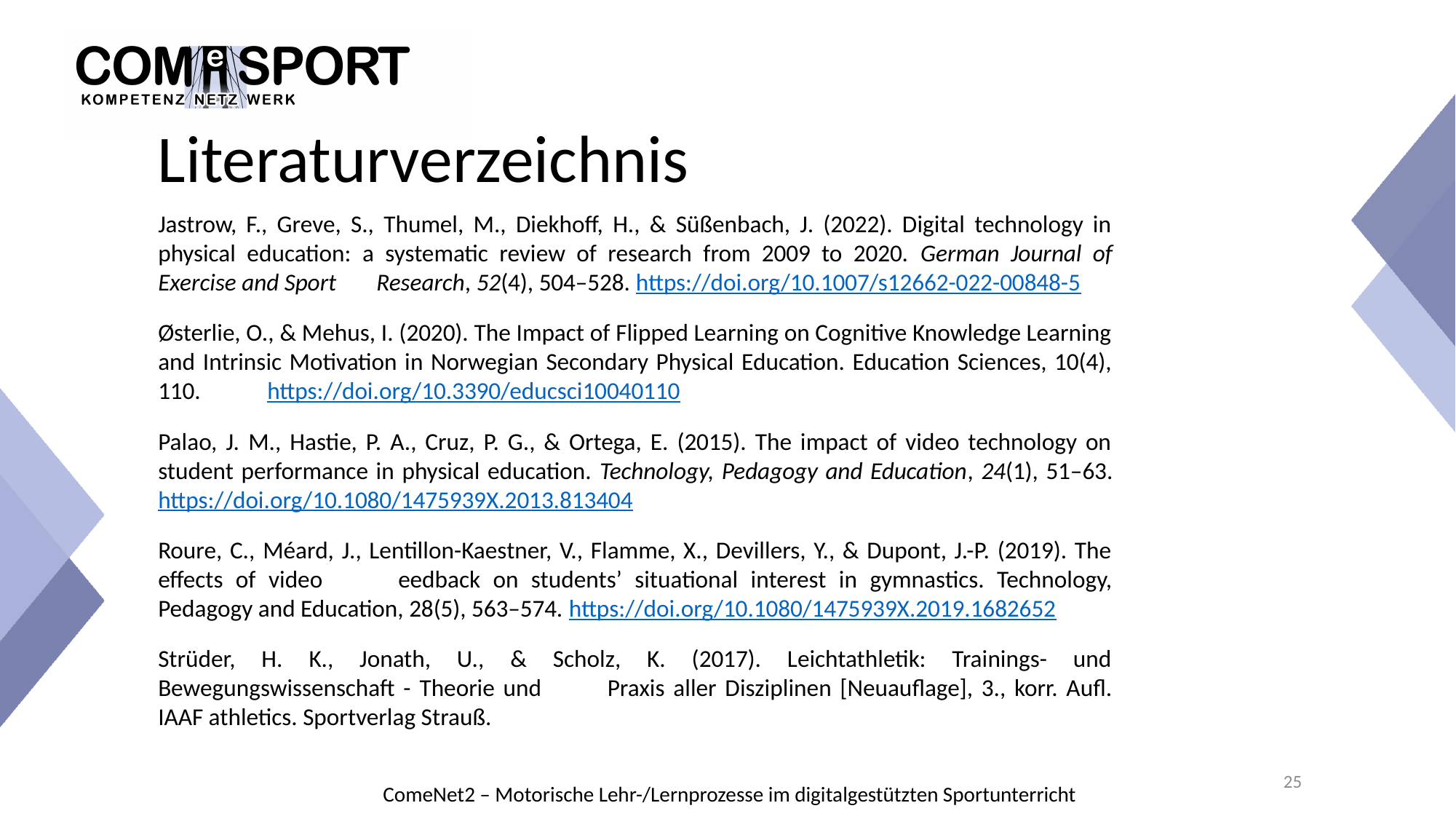

# Literaturverzeichnis
Jastrow, F., Greve, S., Thumel, M., Diekhoff, H., & Süßenbach, J. (2022). Digital technology in physical education: a systematic review of research from 2009 to 2020. German Journal of Exercise and Sport 	Research, 52(4), 504–528. https://doi.org/10.1007/s12662-022-00848-5
Østerlie, O., & Mehus, I. (2020). The Impact of Flipped Learning on Cognitive Knowledge Learning and Intrinsic Motivation in Norwegian Secondary Physical Education. Education Sciences, 10(4), 110. 	https://doi.org/10.3390/educsci10040110
Palao, J. M., Hastie, P. A., Cruz, P. G., & Ortega, E. (2015). The impact of video technology on student performance in physical education. Technology, Pedagogy and Education, 24(1), 51–63. https://doi.org/10.1080/1475939X.2013.813404
Roure, C., Méard, J., Lentillon-Kaestner, V., Flamme, X., Devillers, Y., & Dupont, J.-P. (2019). The effects of video 	eedback on students’ situational interest in gymnastics. Technology, Pedagogy and Education, 28(5), 563–574. https://doi.org/10.1080/1475939X.2019.1682652
Strüder, H. K., Jonath, U., & Scholz, K. (2017). Leichtathletik: Trainings- und Bewegungswissenschaft - Theorie und 	Praxis aller Disziplinen [Neuauflage], 3., korr. Aufl. IAAF athletics. Sportverlag Strauß.

25
ComeNet2 – Motorische Lehr-/Lernprozesse im digitalgestützten Sportunterricht